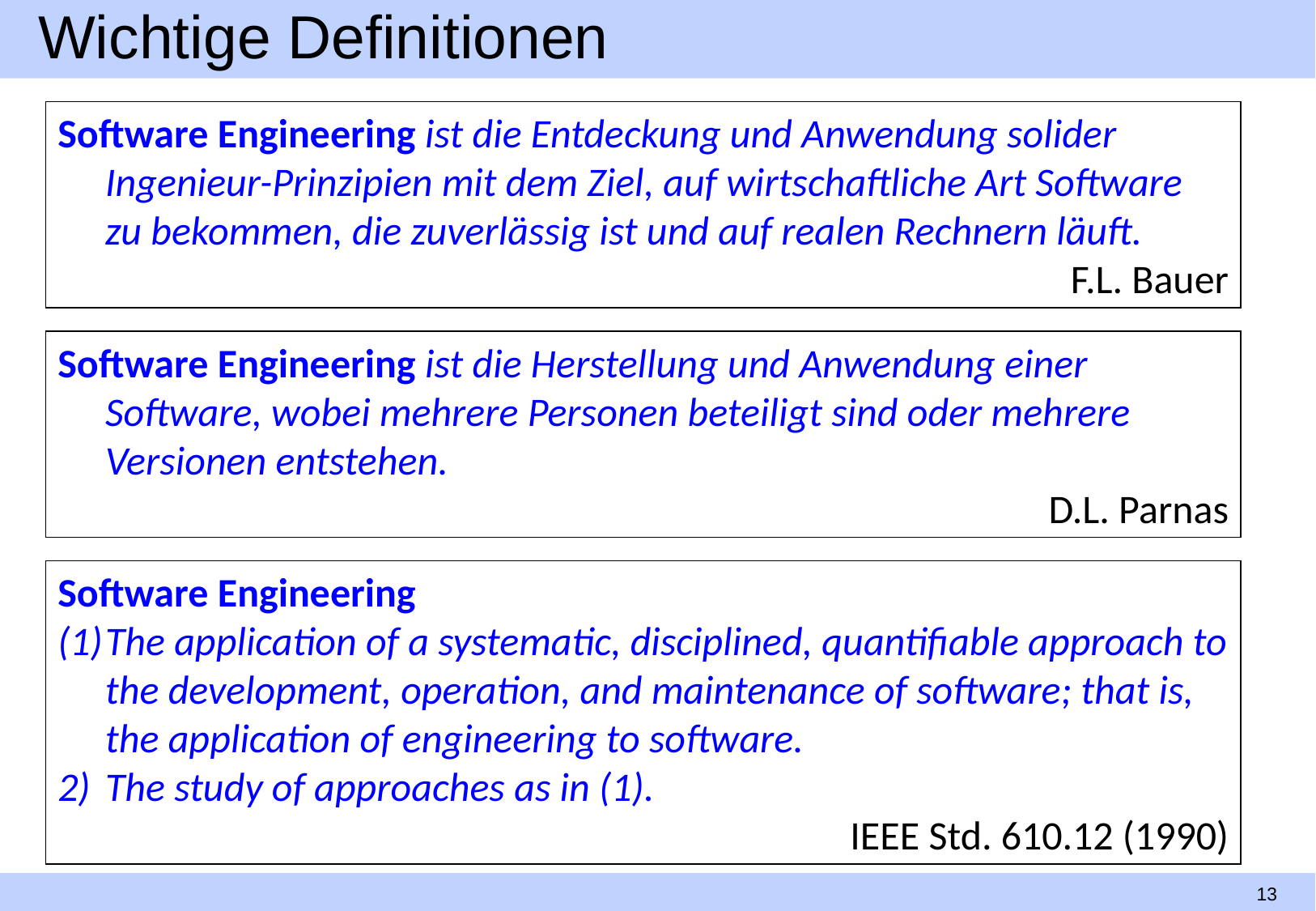

# Wichtige Definitionen
Software Engineering ist die Entdeckung und Anwendung solider Ingenieur-Prinzipien mit dem Ziel, auf wirtschaftliche Art Software zu bekommen, die zuverlässig ist und auf realen Rechnern läuft.
F.L. Bauer
Software Engineering ist die Herstellung und Anwendung einer Software, wobei mehrere Personen beteiligt sind oder mehrere Versionen entstehen.
D.L. Parnas
Software Engineering
(1)	The application of a systematic, disciplined, quantifiable approach to the development, operation, and maintenance of software; that is, the application of engineering to software.
2)	The study of approaches as in (1).
IEEE Std. 610.12 (1990)
13